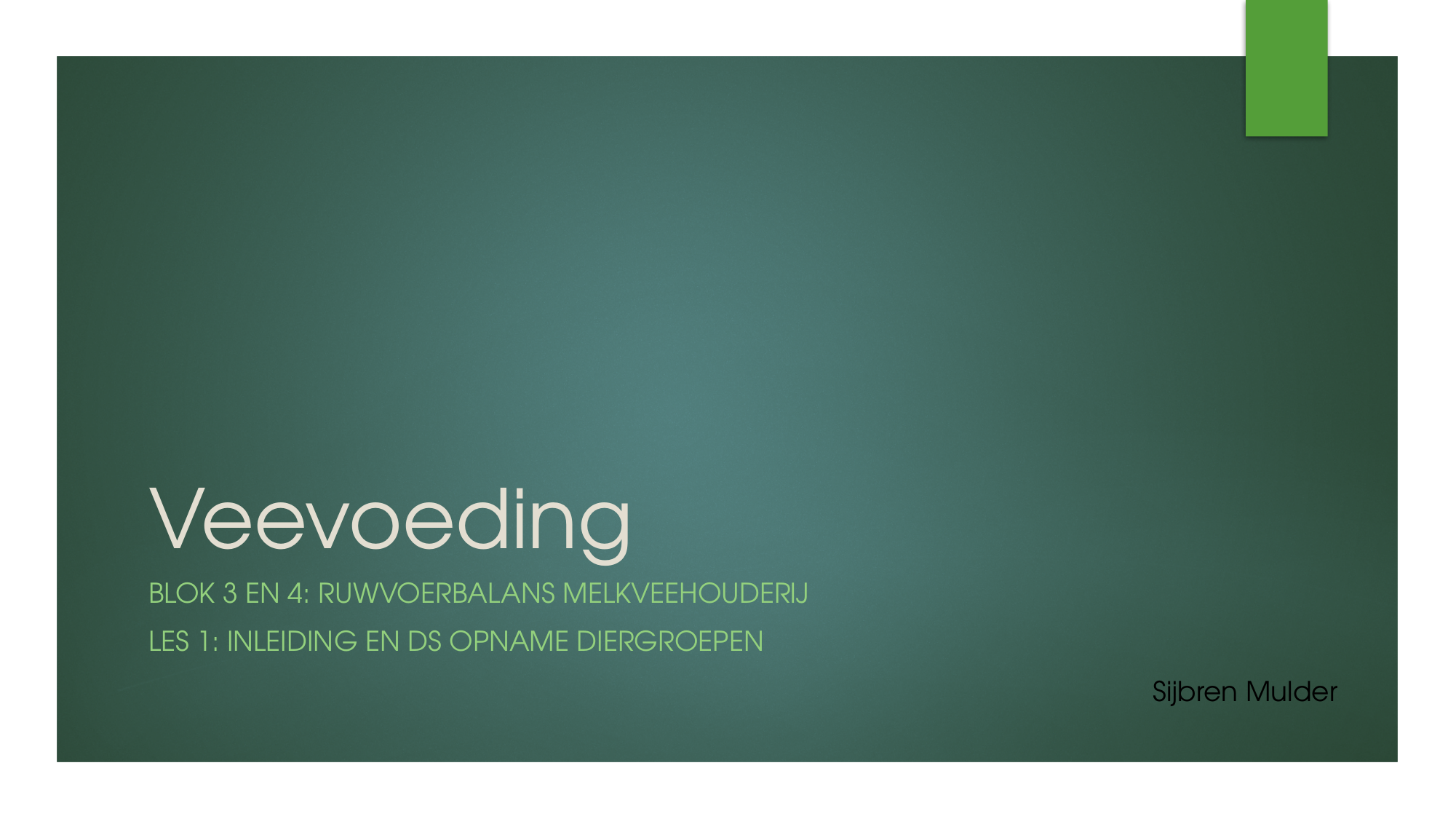

# Veevoeding
Blok 3 en 4: Ruwvoerbalans melkveehouderij
Les 1: Inleiding en ds opname diergroepen
Sijbren Mulder